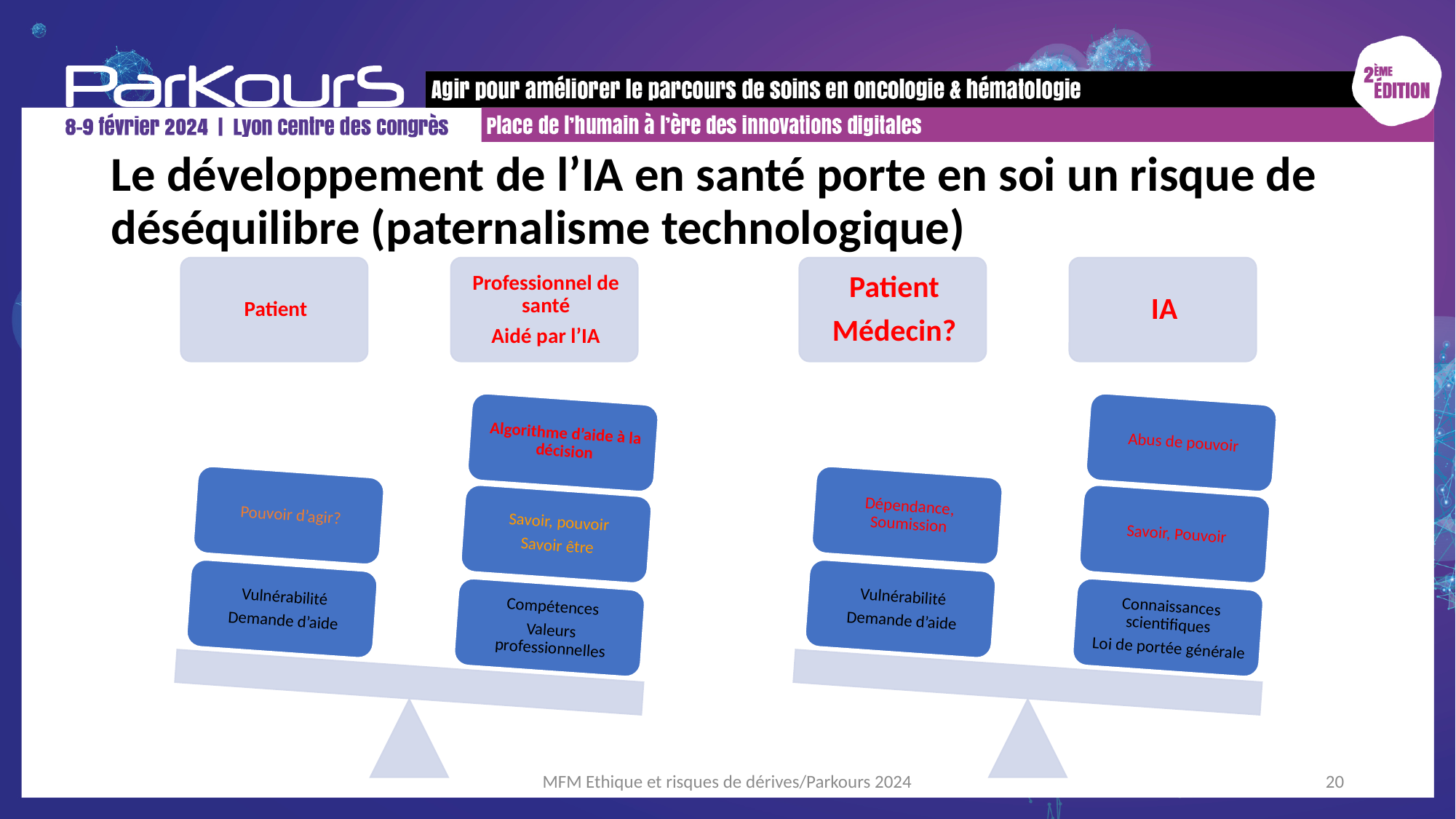

# Le développement de l’IA en santé porte en soi un risque de déséquilibre (paternalisme technologique)
Patient
Professionnel de santé
Aidé par l’IA
Compétences
Valeurs professionnelles
Savoir, pouvoir
Savoir être
Algorithme d’aide à la décision
Vulnérabilité
Demande d’aide
Pouvoir d’agir?
Patient
Médecin?
IA
Connaissances scientifiques
Loi de portée générale
Savoir, Pouvoir
Abus de pouvoir
Vulnérabilité
Demande d’aide
Dépendance, Soumission
MFM Ethique et risques de dérives/Parkours 2024
20